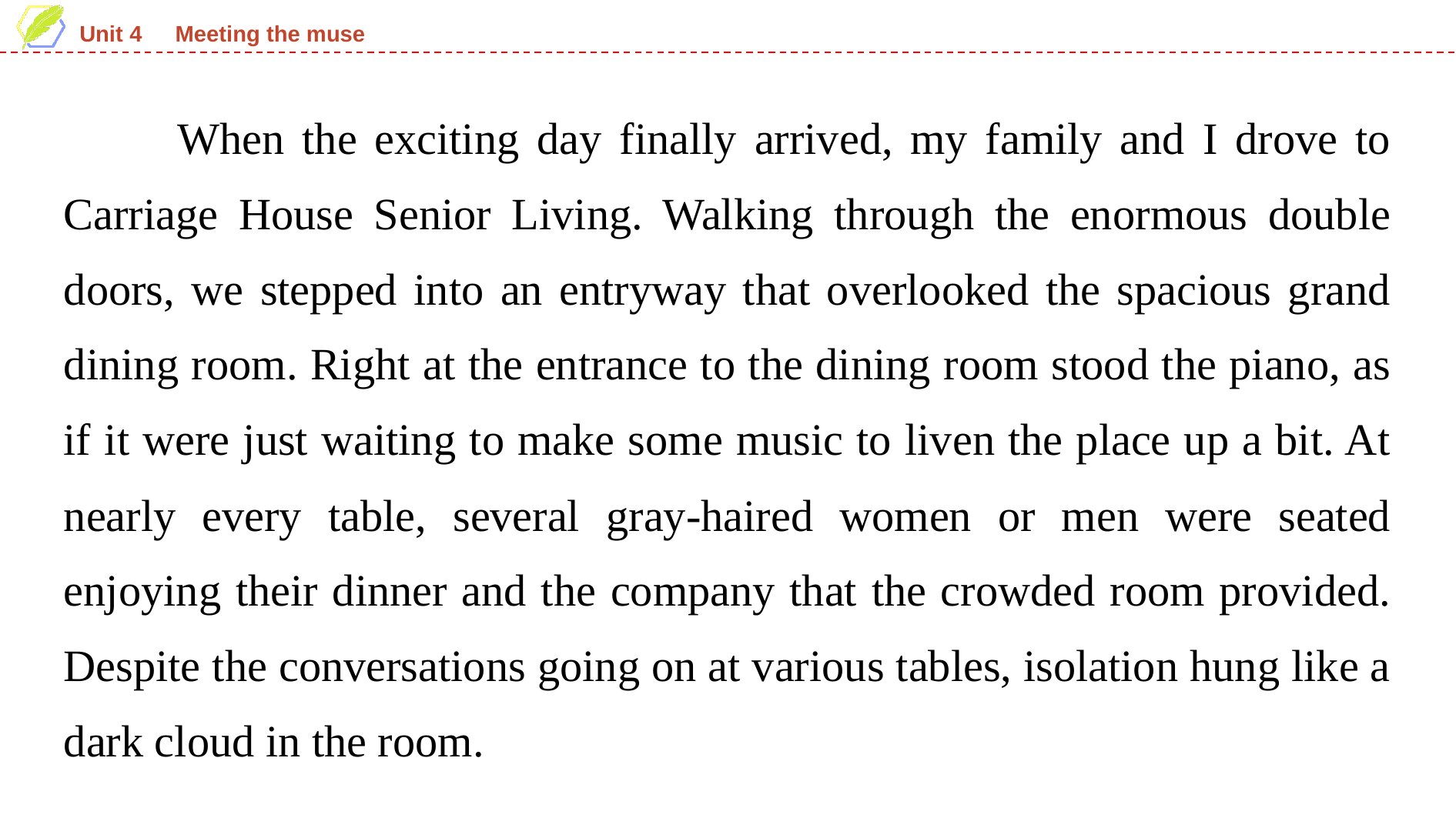

When the exciting day finally arrived, my family and I drove to Carriage House Senior Living. Walking through the enormous double doors, we stepped into an entryway that overlooked the spacious grand dining room. Right at the entrance to the dining room stood the piano, as if it were just waiting to make some music to liven the place up a bit. At nearly every table, several gray-haired women or men were seated enjoying their dinner and the company that the crowded room provided. Despite the conversations going on at various tables, isolation hung like a dark cloud in the room.